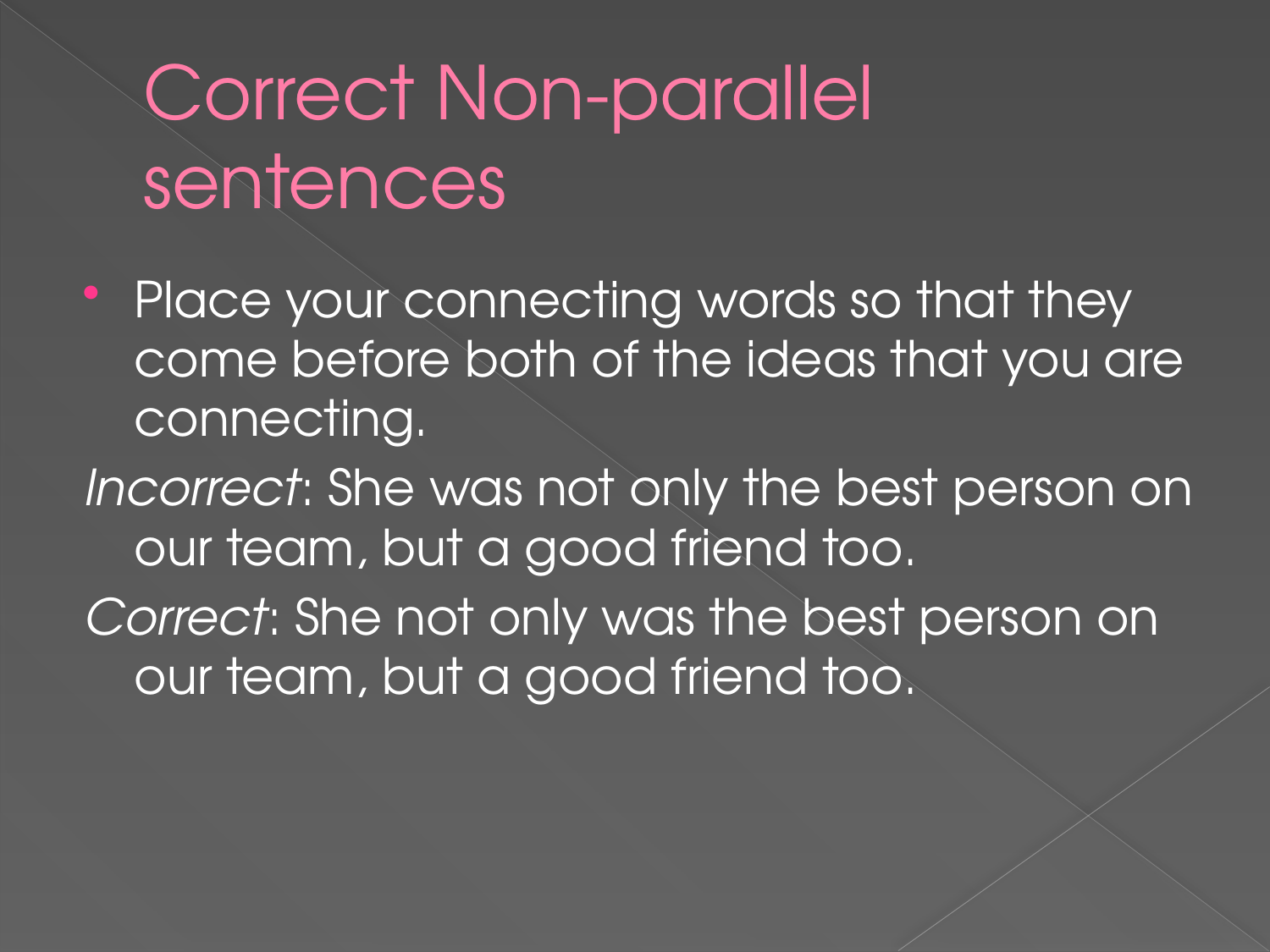

# Correct Non-parallel sentences
Place your connecting words so that they come before both of the ideas that you are connecting.
Incorrect: She was not only the best person on our team, but a good friend too.
Correct: She not only was the best person on our team, but a good friend too.